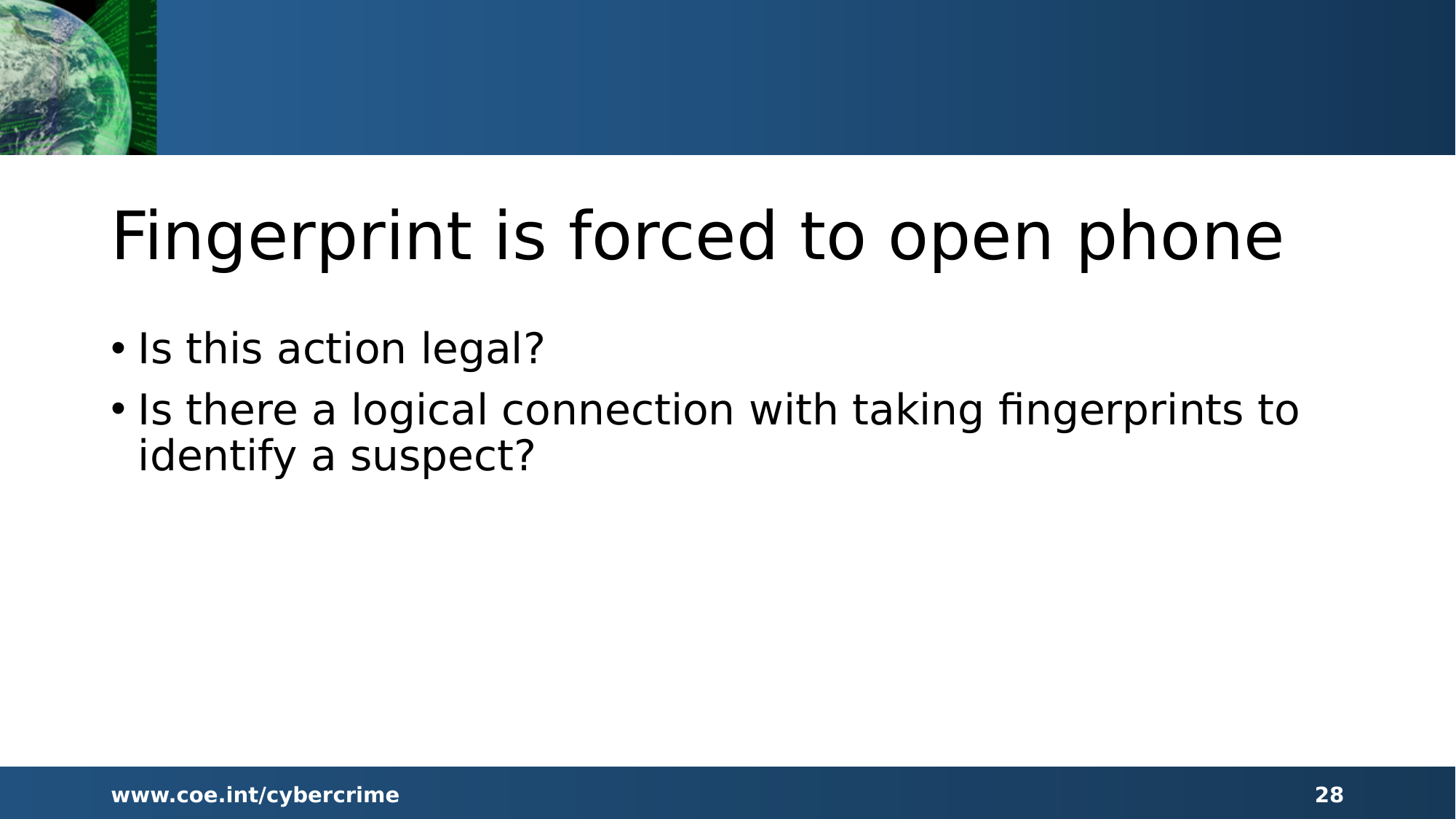

# Fingerprint is forced to open phone
Is this action legal?
Is there a logical connection with taking fingerprints to identify a suspect?
www.coe.int/cybercrime
28